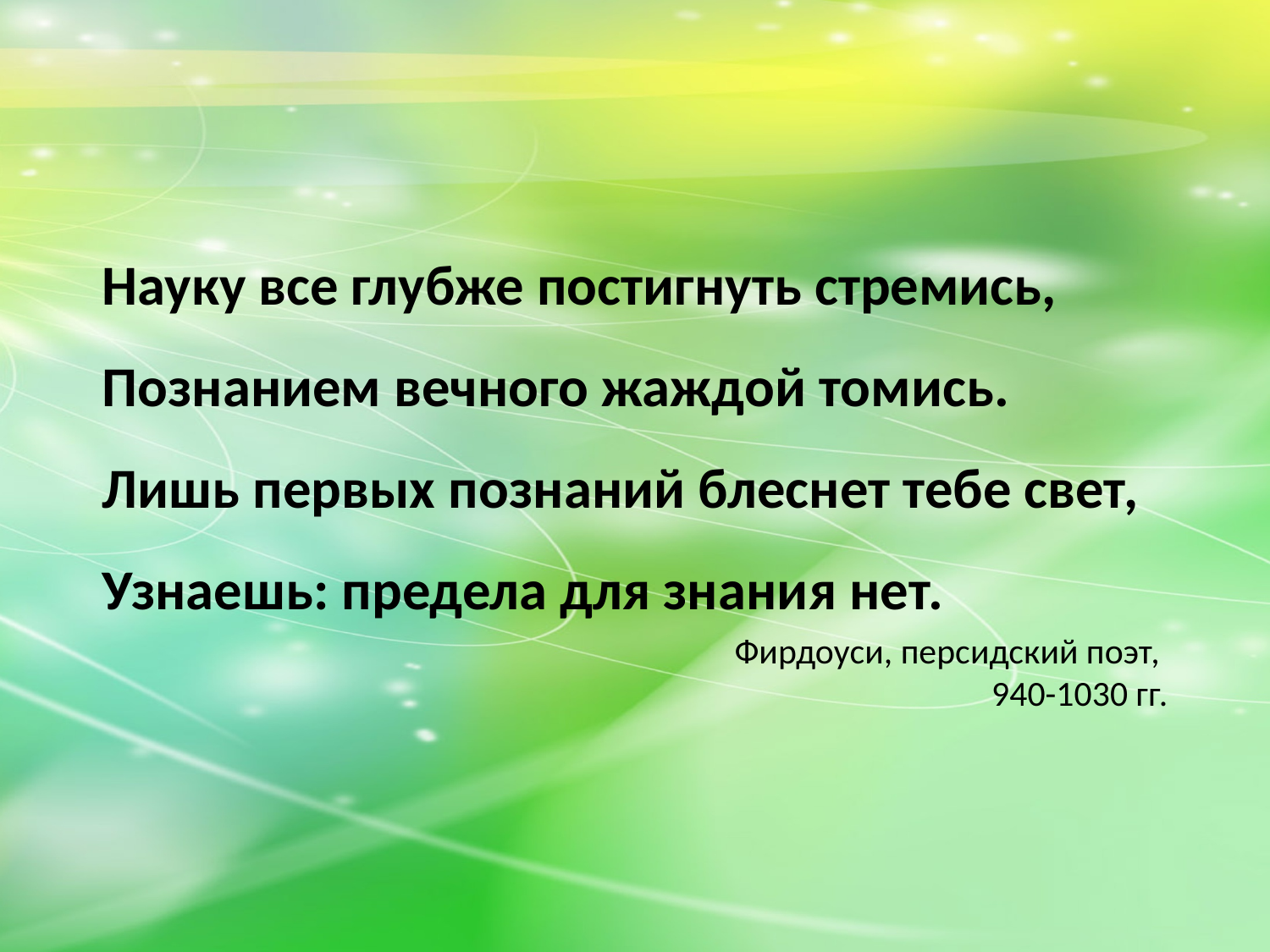

Науку все глубже постигнуть стремись,
Познанием вечного жаждой томись.
Лишь первых познаний блеснет тебе свет,
Узнаешь: предела для знания нет.
Фирдоуси, персидский поэт,
940-1030 гг.